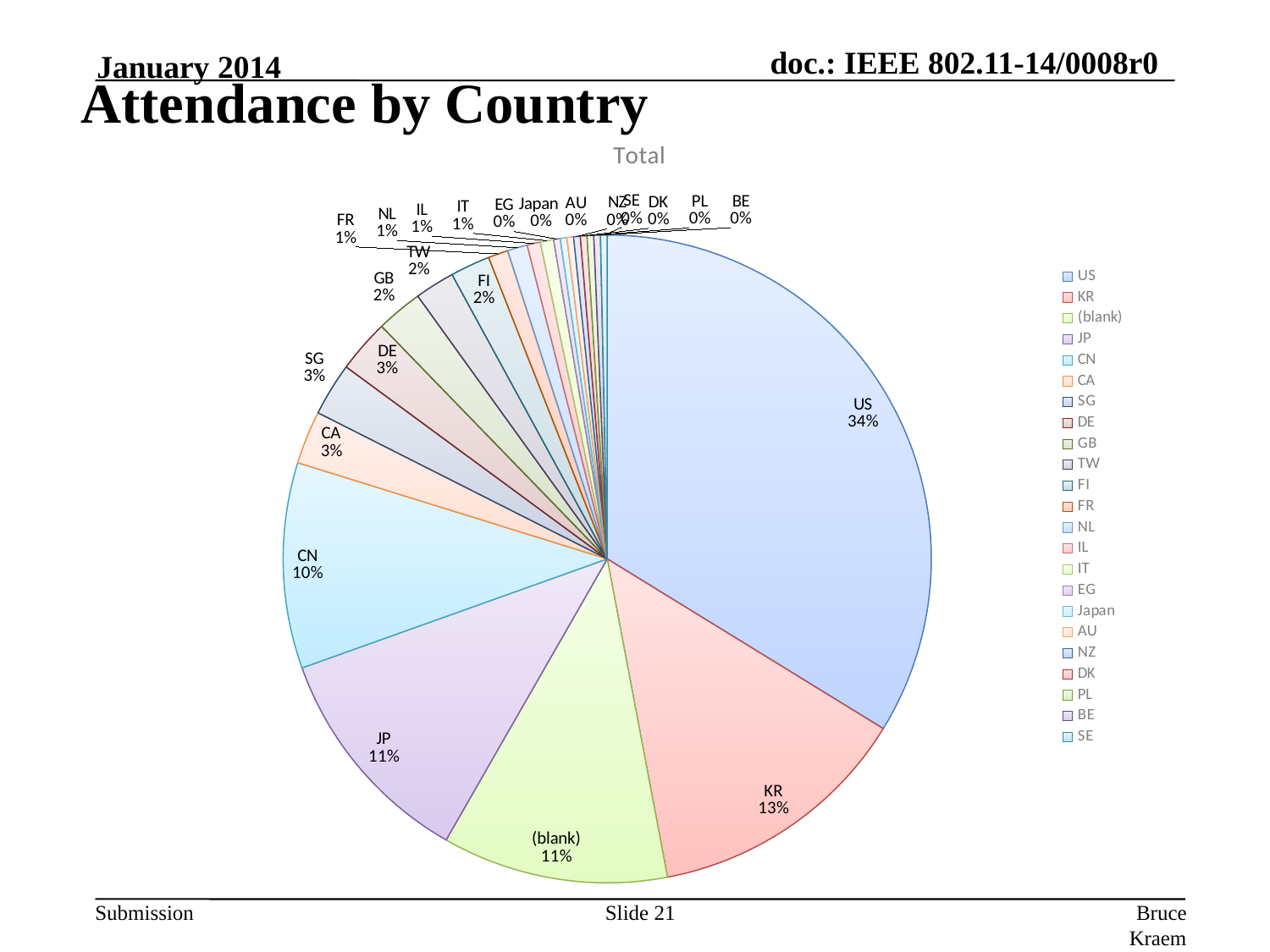

January 2014
# Attendance by Country

### Chart:

| Category | Total |
|---|---|
| US | 102.0 |
| KR | 40.0 |
| (blank) | 34.0 |
| JP | 34.0 |
| CN | 31.0 |
| CA | 8.0 |
| SG | 8.0 |
| DE | 8.0 |
| GB | 7.0 |
| TW | 6.0 |
| FI | 6.0 |
| FR | 3.0 |
| NL | 3.0 |
| IL | 2.0 |
| IT | 2.0 |
| EG | 1.0 |
| Japan  | 1.0 |
| AU | 1.0 |
| NZ | 1.0 |
| DK | 1.0 |
| PL | 1.0 |
| BE | 1.0 |
| SE | 1.0 |
Slide 21
Bruce Kraemer, Marvell